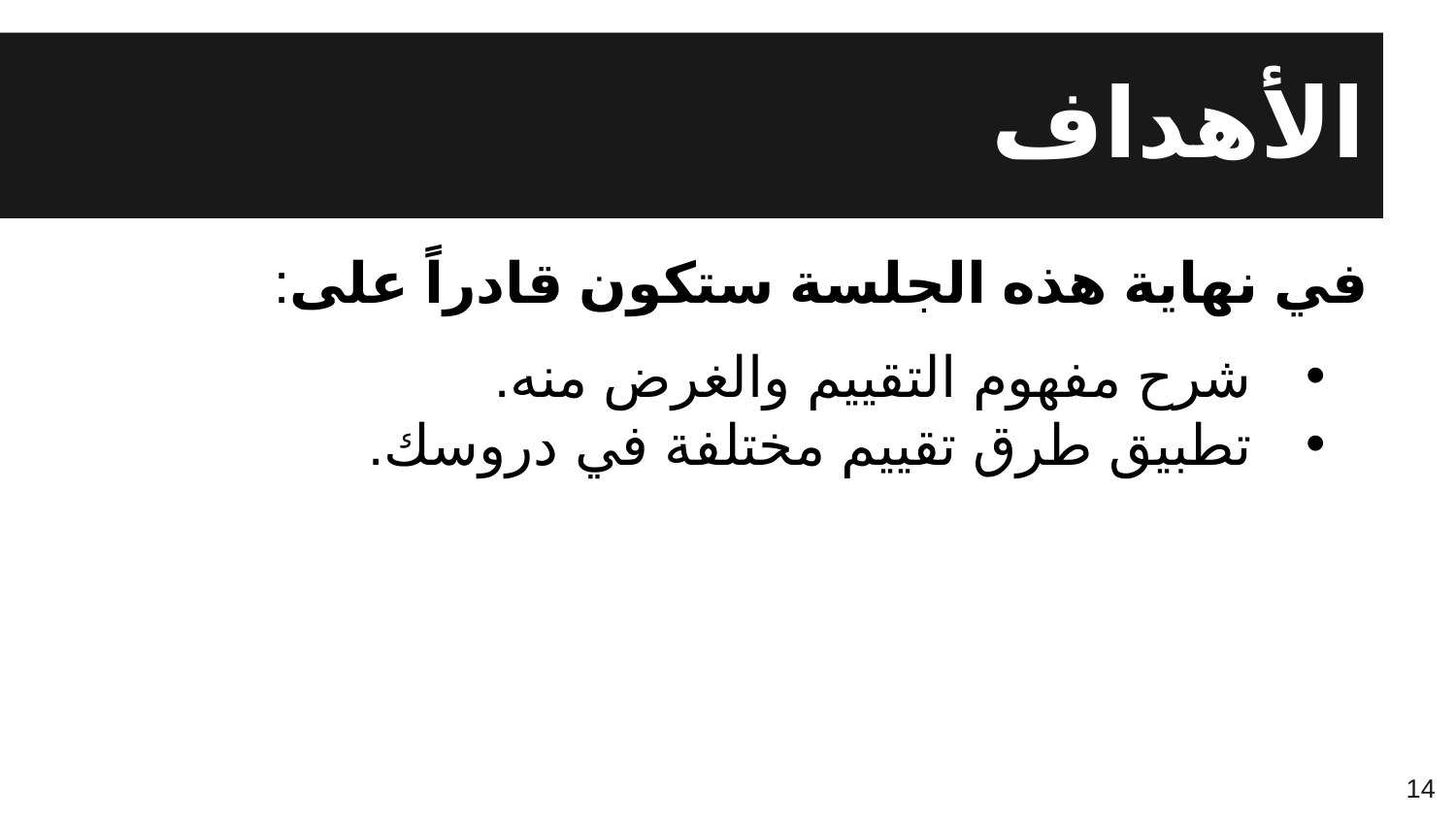

# الأهداف
في نهاية هذه الجلسة ستكون قادراً على:

شرح مفهوم التقييم والغرض منه.
تطبيق طرق تقييم مختلفة في دروسك.

14